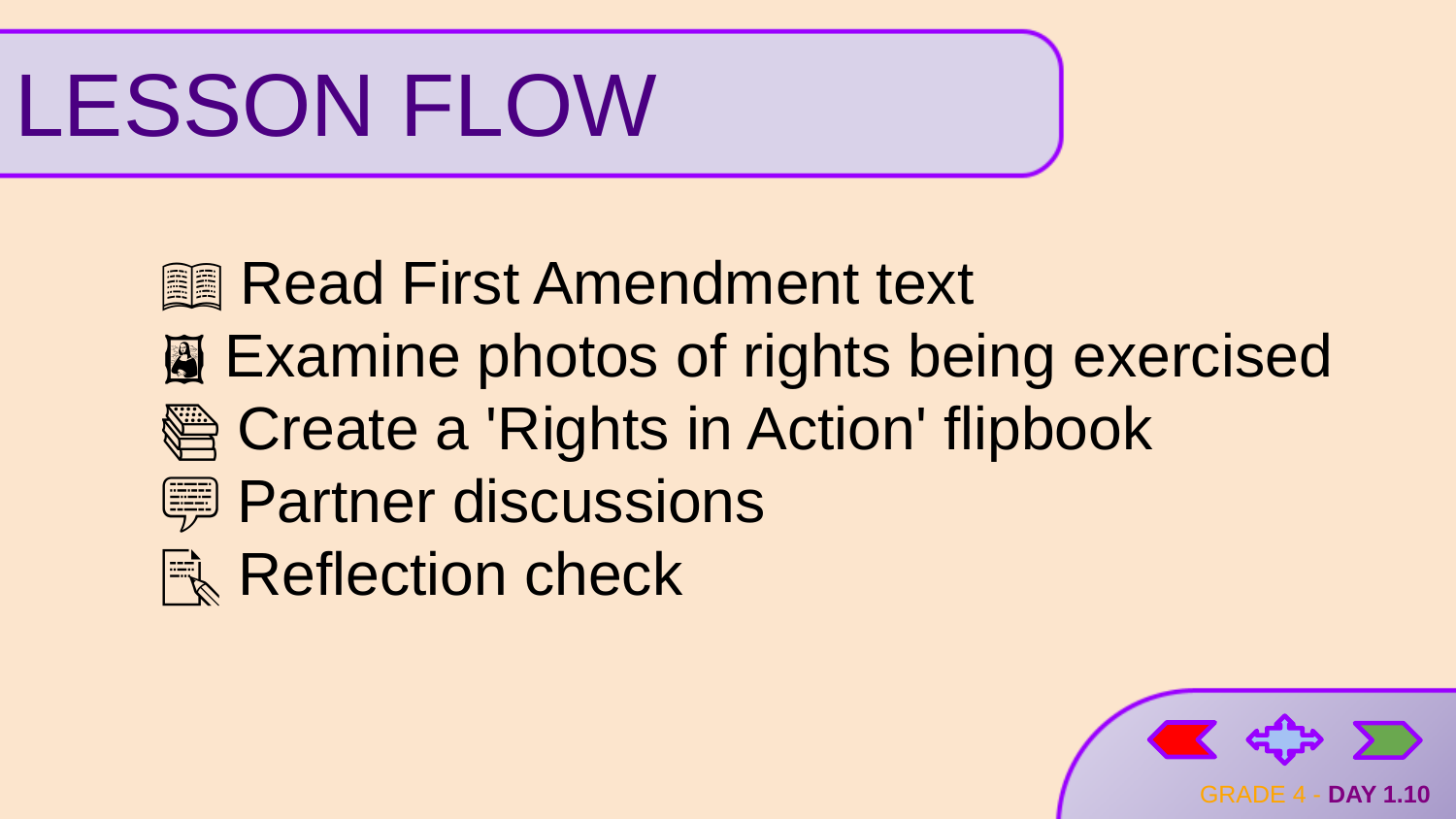

# LESSON FLOW

📖 Read First Amendment text
🖼️ Examine photos of rights being exercised
📚 Create a 'Rights in Action' flipbook
💬 Partner discussions
📝 Reflection check

GRADE 4 - DAY 1.10